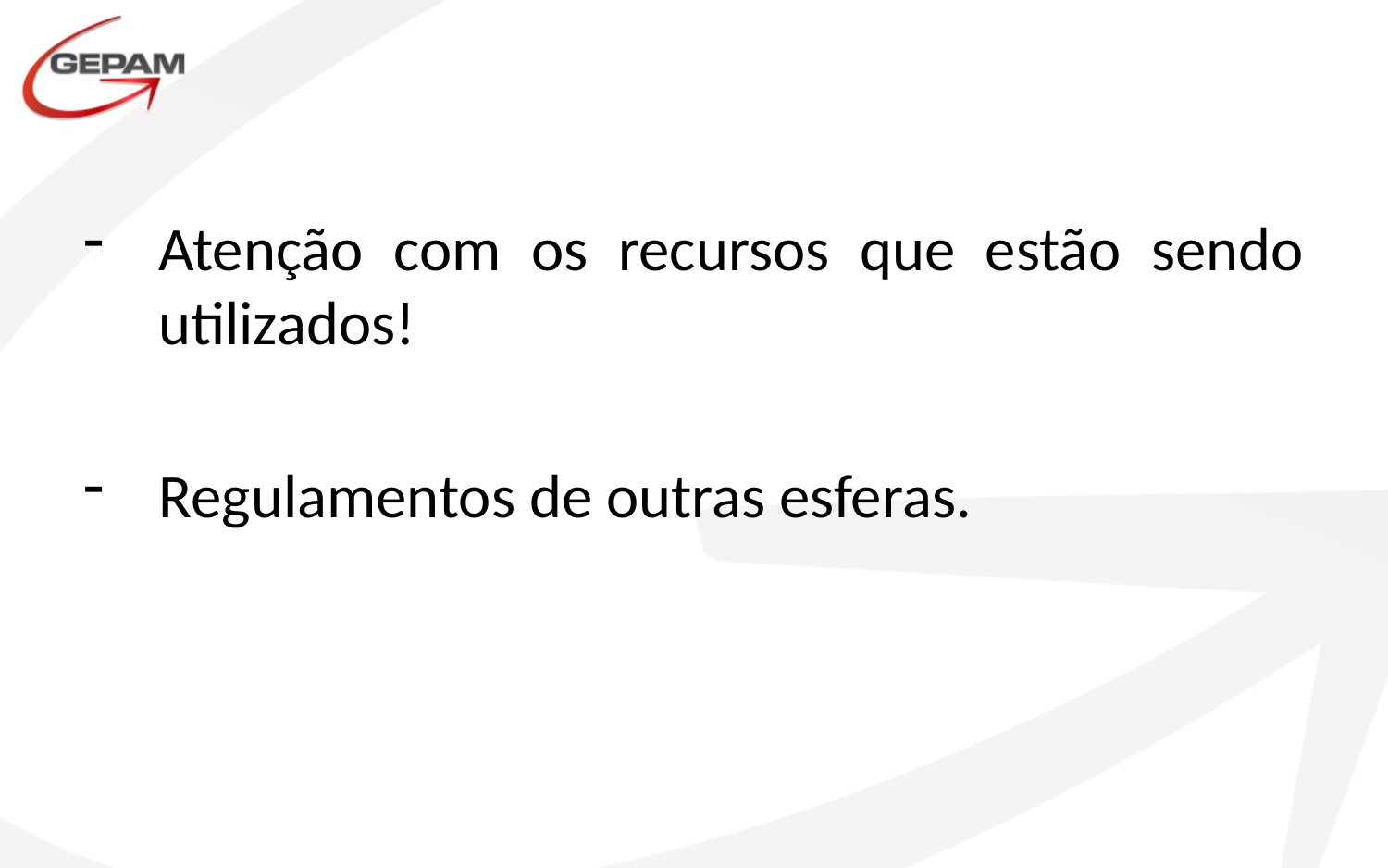

Atenção com os recursos que estão sendo utilizados!

Regulamentos de outras esferas.